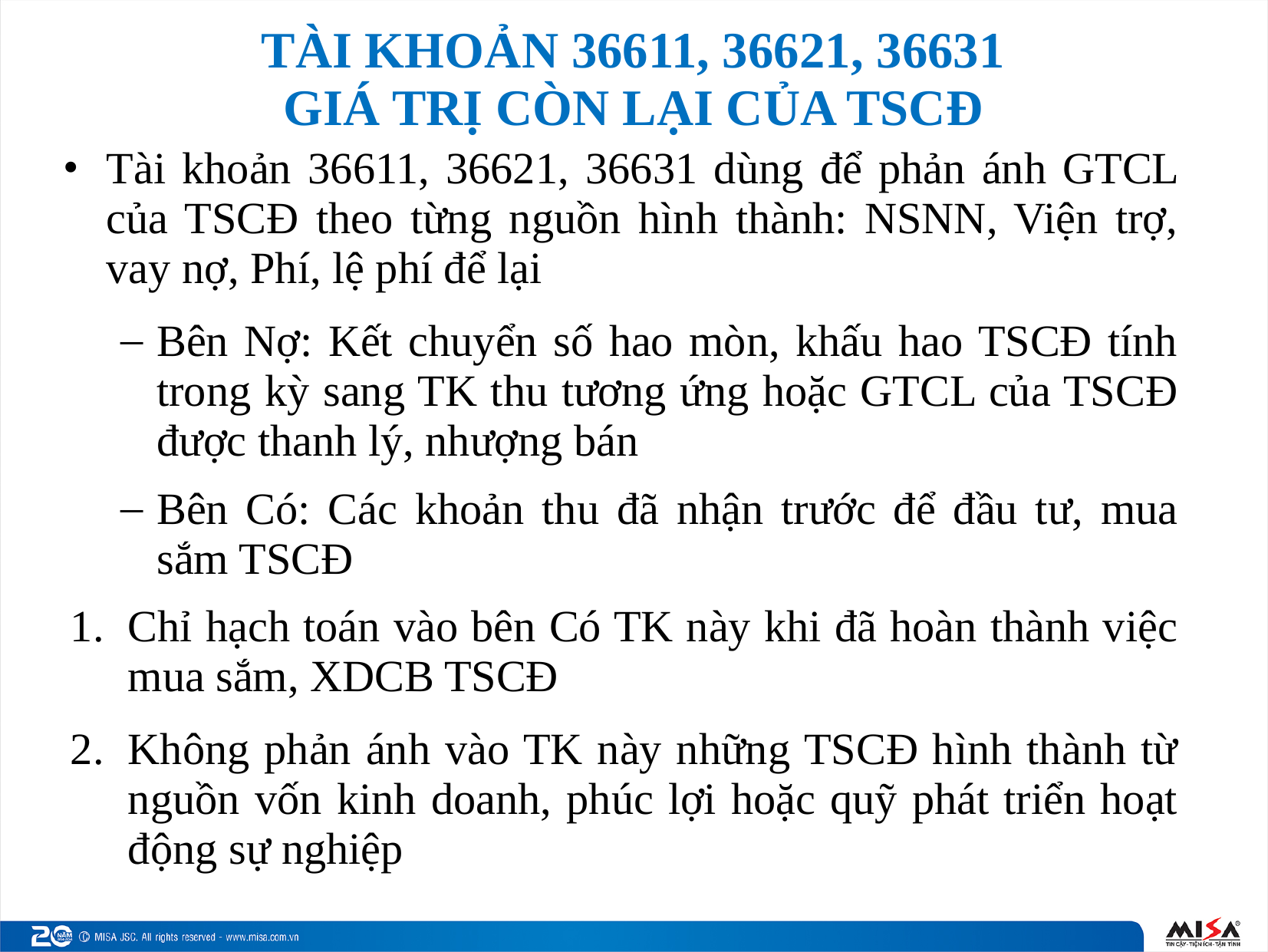

# TÀI KHOẢN 36611, 36621, 36631 GIÁ TRỊ CÒN LẠI CỦA TSCĐ
Tài khoản 36611, 36621, 36631 dùng để phản ánh GTCL của TSCĐ theo từng nguồn hình thành: NSNN, Viện trợ, vay nợ, Phí, lệ phí để lại
Bên Nợ: Kết chuyển số hao mòn, khấu hao TSCĐ tính trong kỳ sang TK thu tương ứng hoặc GTCL của TSCĐ được thanh lý, nhượng bán
Bên Có: Các khoản thu đã nhận trước để đầu tư, mua sắm TSCĐ
Chỉ hạch toán vào bên Có TK này khi đã hoàn thành việc mua sắm, XDCB TSCĐ
Không phản ánh vào TK này những TSCĐ hình thành từ nguồn vốn kinh doanh, phúc lợi hoặc quỹ phát triển hoạt động sự nghiệp